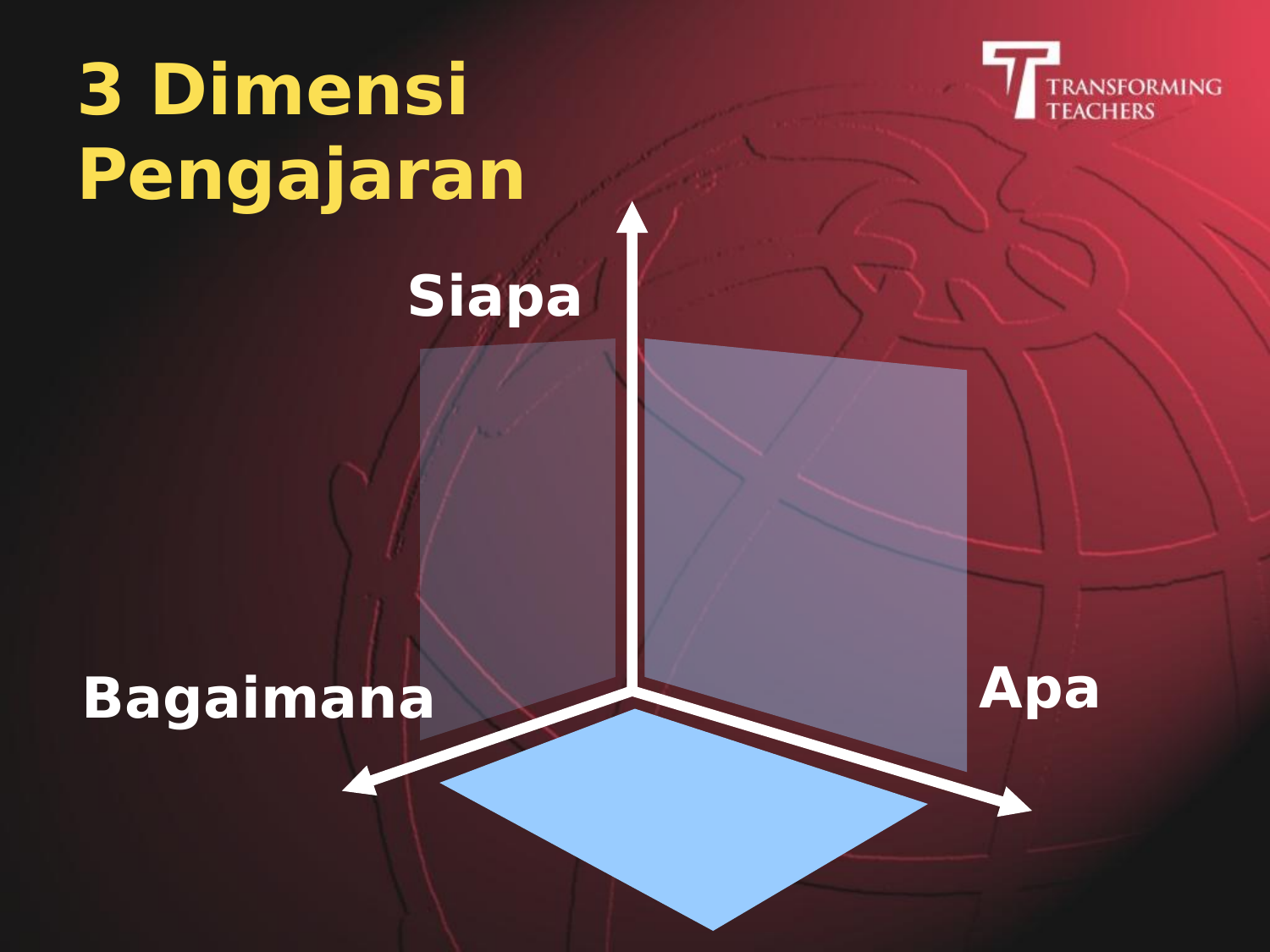

# 3 Dimensi Pengajaran

Siapa

Apa
Bagaimana